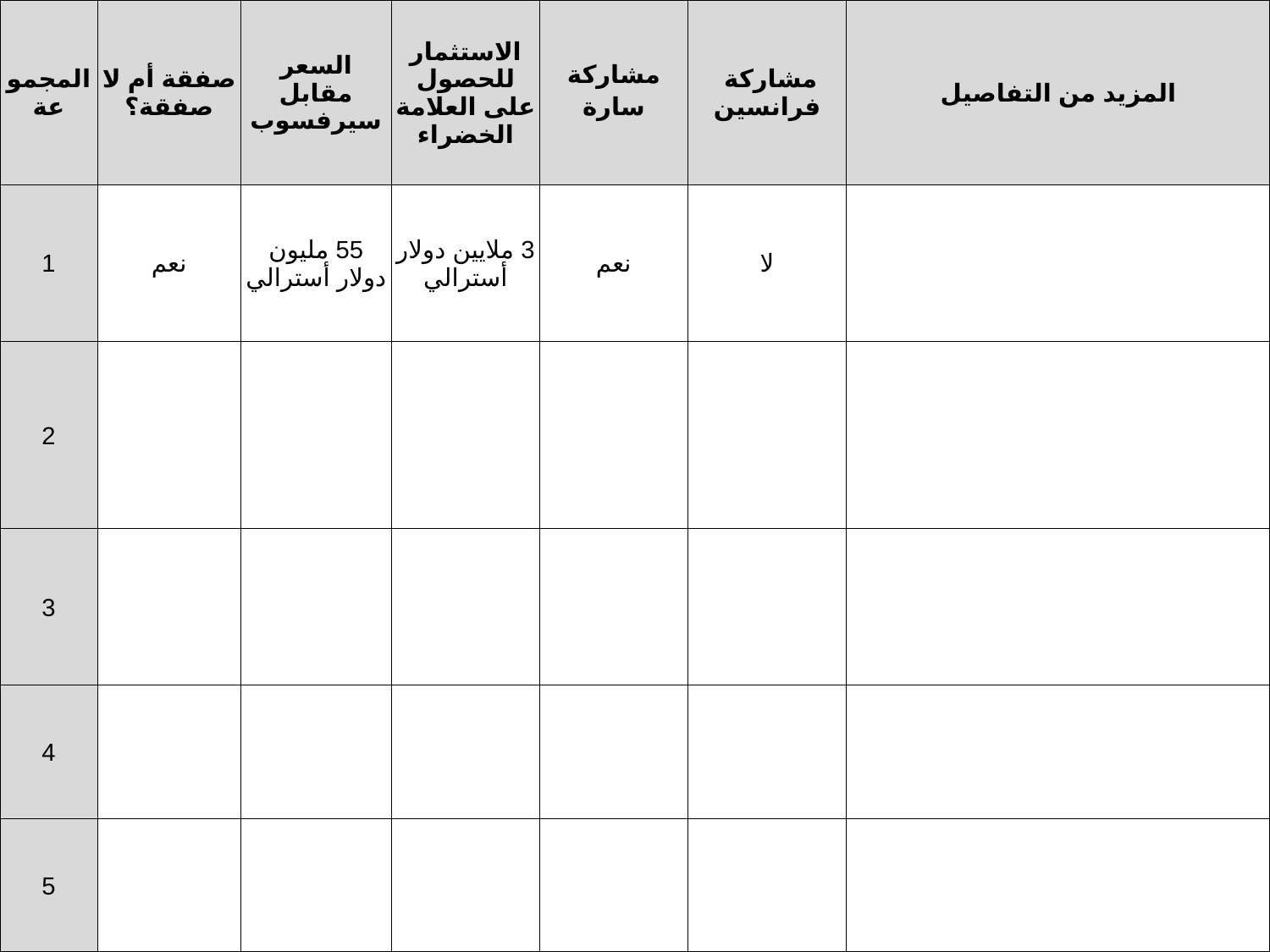

| المجموعة | صفقة أم لا صفقة؟ | السعر مقابل سيرفسوب | الاستثمار للحصول على العلامة الخضراء | مشاركة سارة | مشاركة فرانسين | المزيد من التفاصيل |
| --- | --- | --- | --- | --- | --- | --- |
| 1 | نعم | 55 مليون دولار أسترالي | 3 ملايين دولار أسترالي | نعم | لا |  |
| 2 |  |  |  |  |  |  |
| 3 |  |  |  |  |  |  |
| 4 |  |  |  |  |  |  |
| 5 |  |  |  |  |  |  |